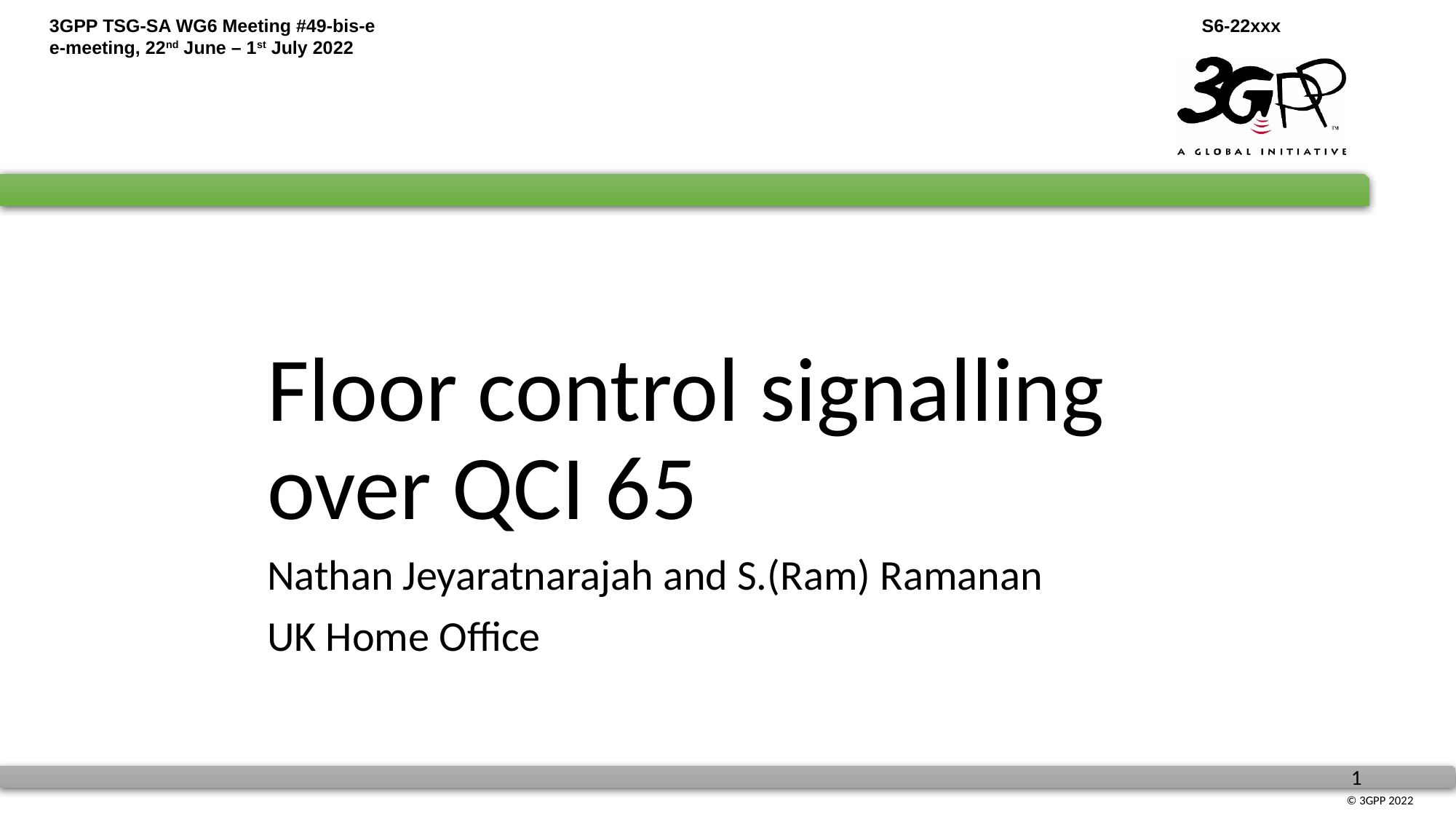

# Floor control signalling over QCI 65
Nathan Jeyaratnarajah and S.(Ram) Ramanan
UK Home Office